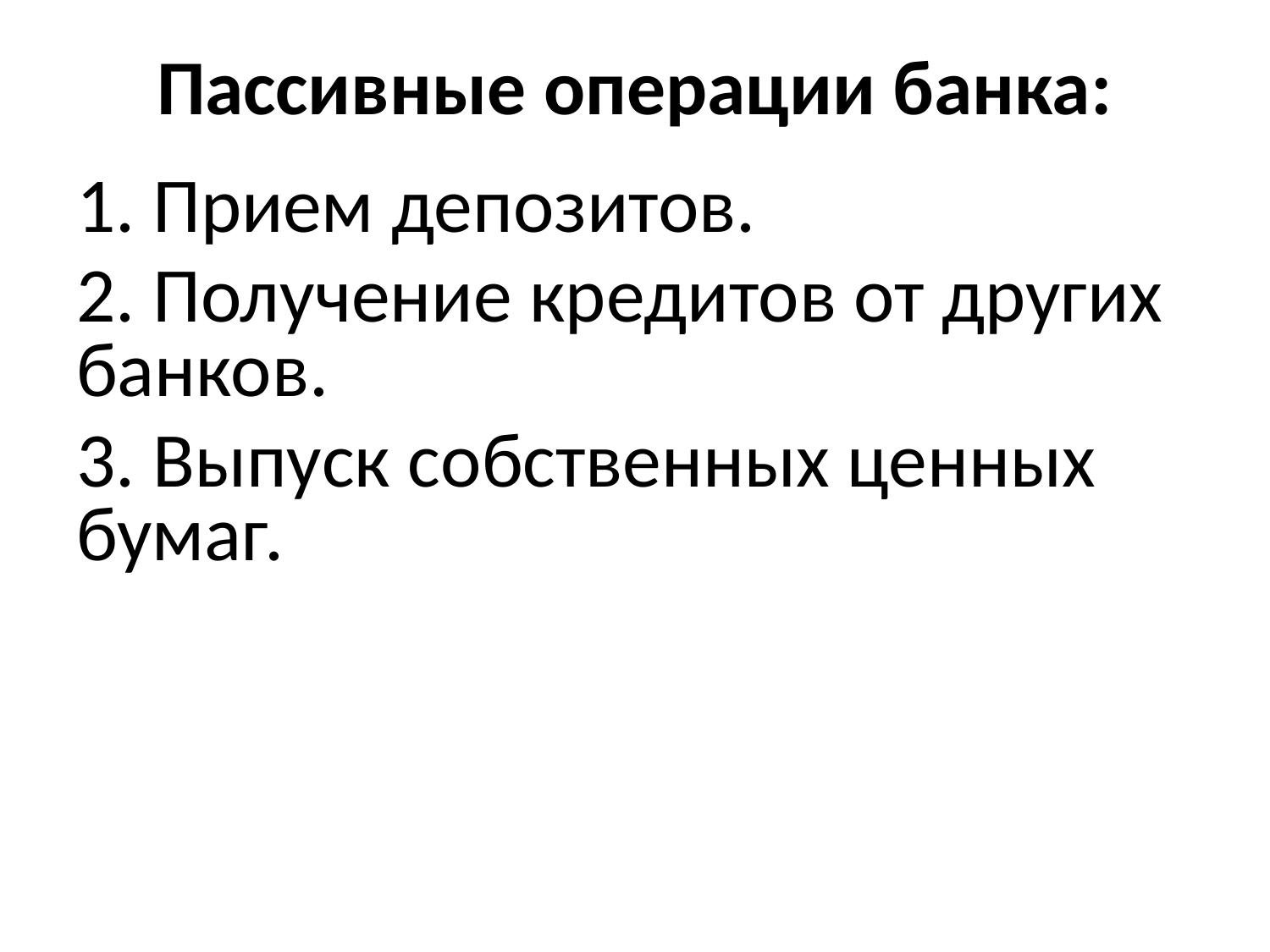

# Пассивные операции банка:
1. Прием депозитов.
2. Получение кредитов от других банков.
3. Выпуск собственных ценных бумаг.